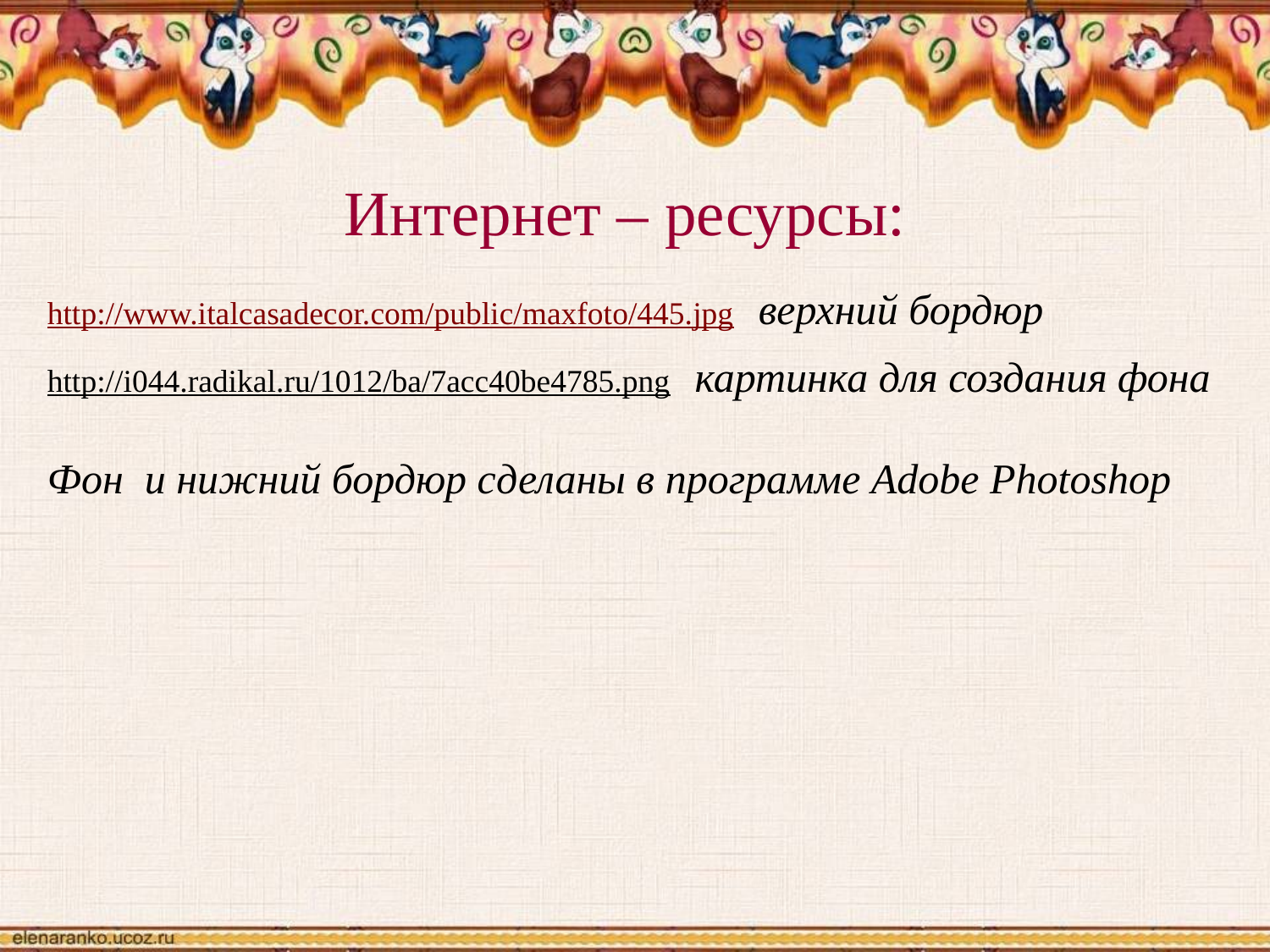

Интернет – ресурсы:
http://www.italcasadecor.com/public/maxfoto/445.jpg   верхний бордюр

http://i044.radikal.ru/1012/ba/7acc40be4785.png   картинка для создания фона

Фон  и нижний бордюр сделаны в программе Adobe Photoshop